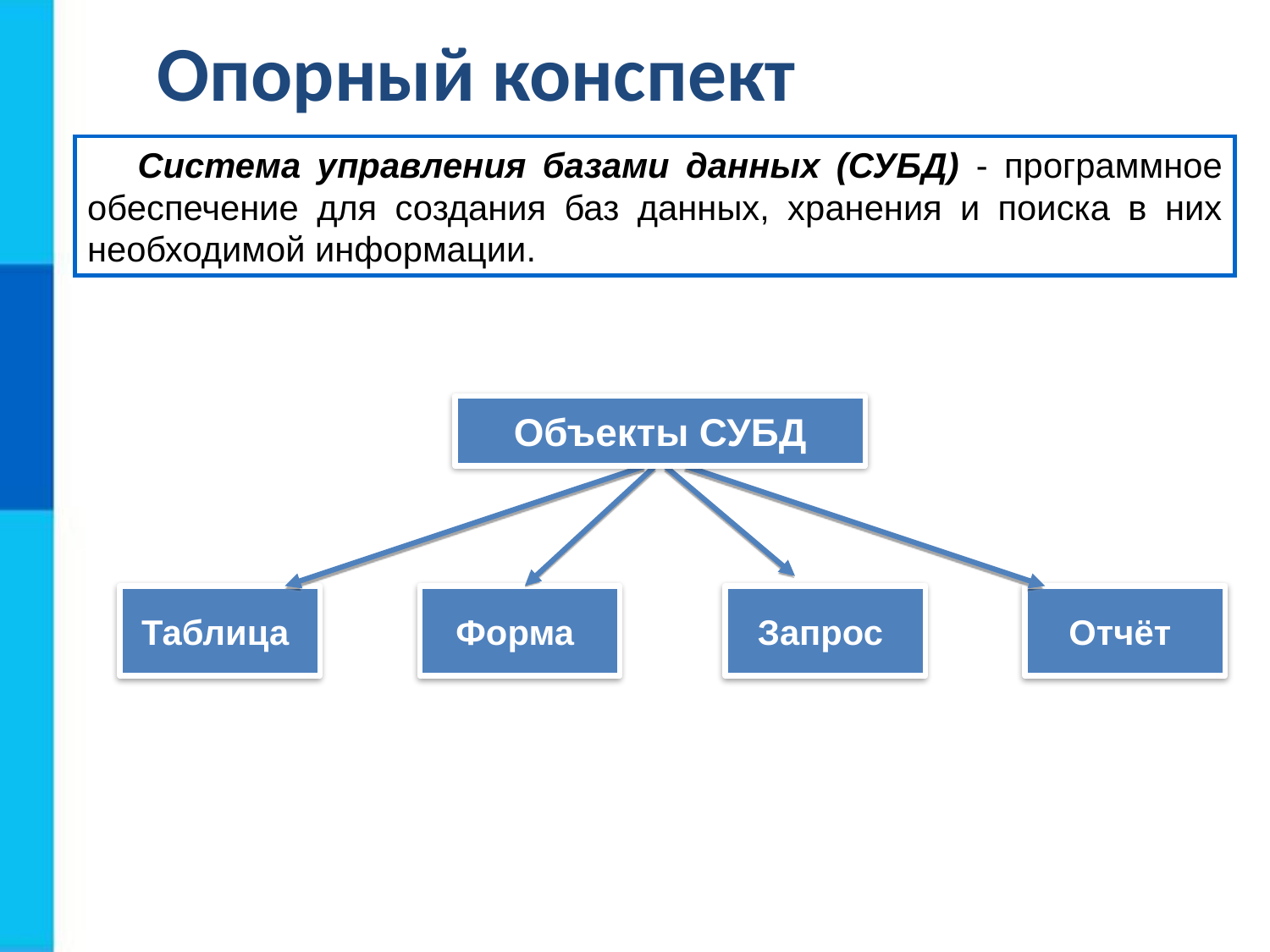

Опорный конспект
Система управления базами данных (СУБД) - программное обеспечение для создания баз данных, хранения и поиска в них необходимой информации.
Объекты СУБД

Таблица
Форма
Запрос
Отчёт